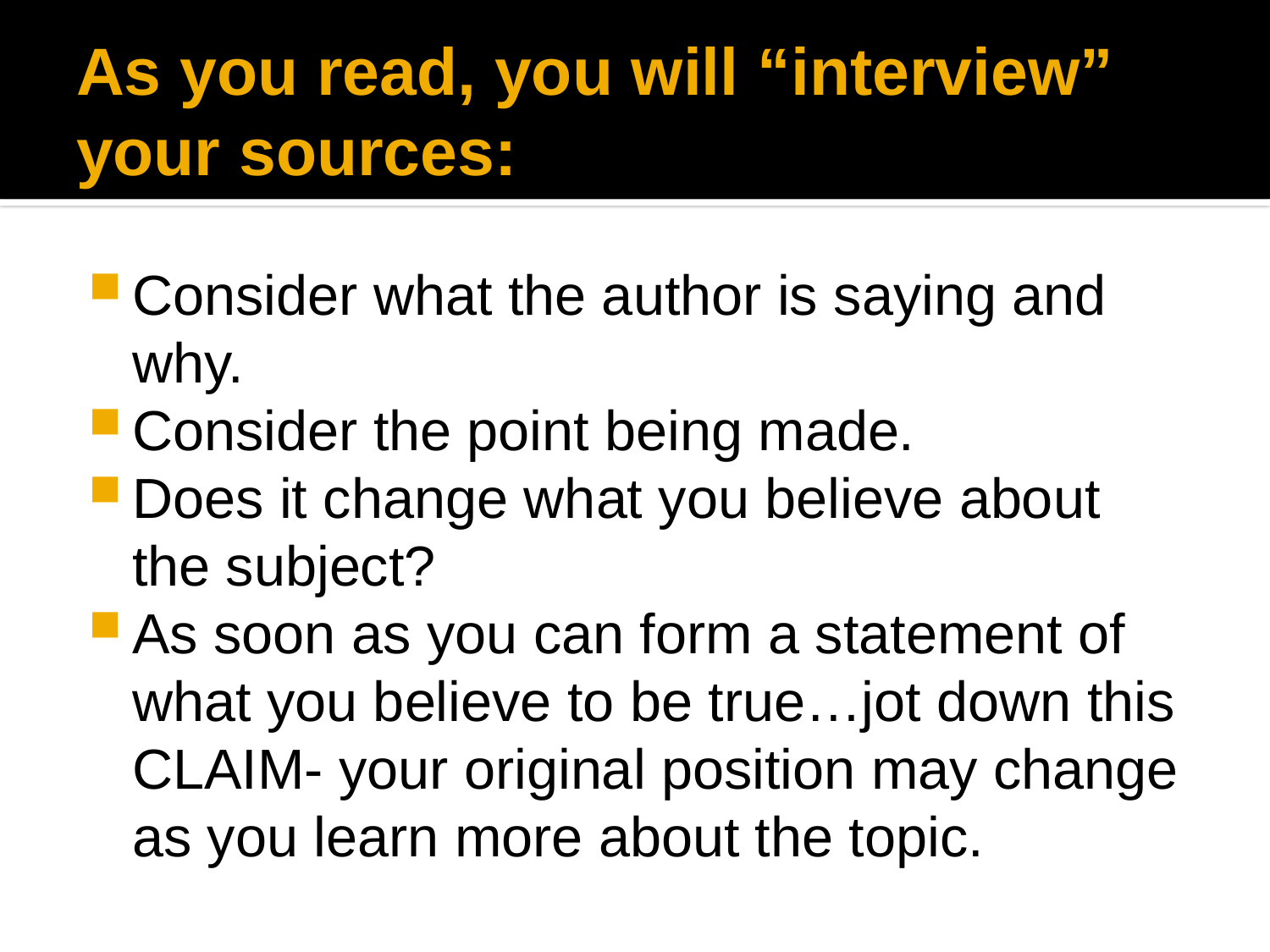

# As you read, you will “interview” your sources:
Consider what the author is saying and why.
Consider the point being made.
Does it change what you believe about the subject?
As soon as you can form a statement of what you believe to be true…jot down this CLAIM- your original position may change as you learn more about the topic.